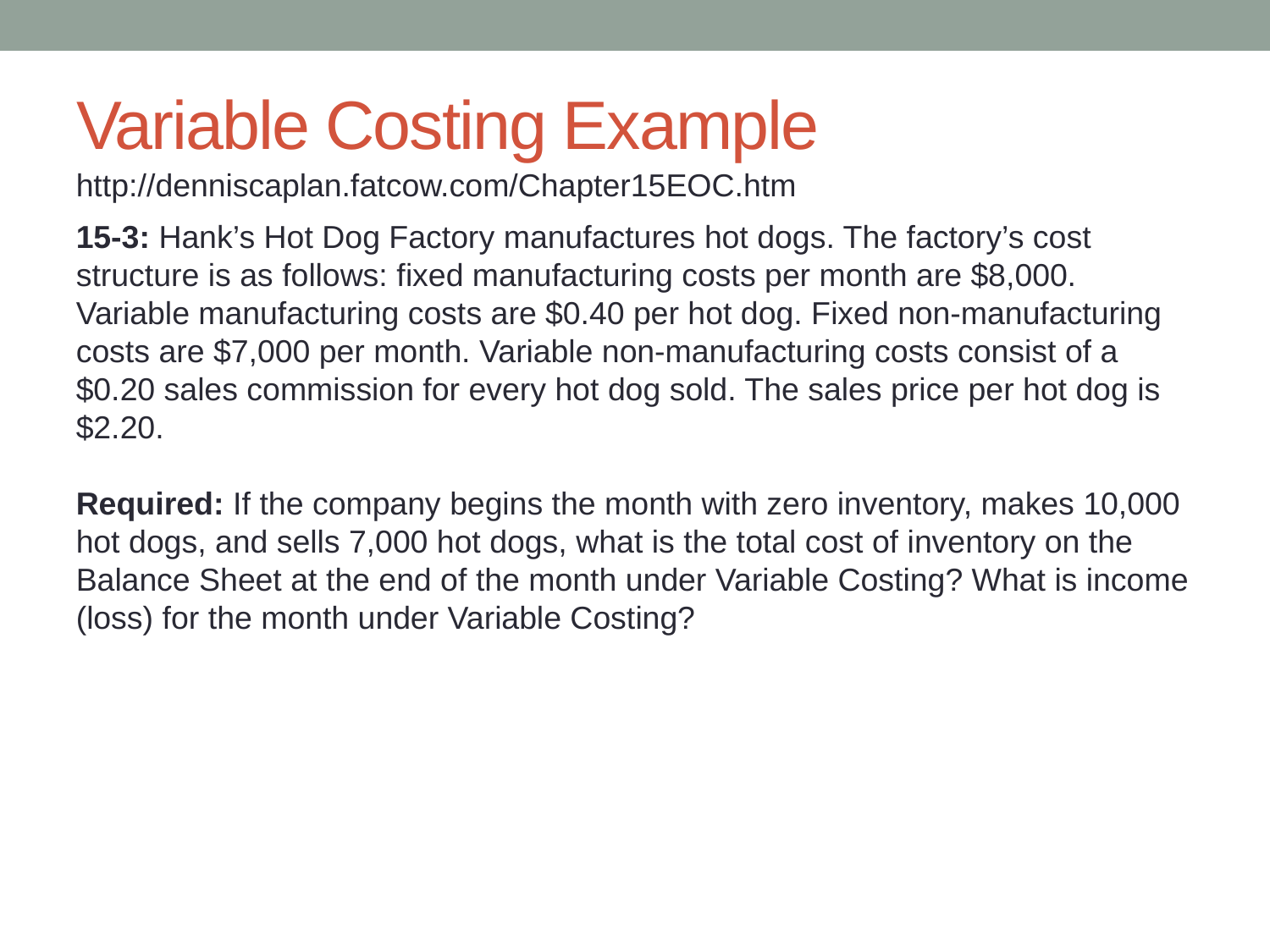

# Variable Costing Example
http://denniscaplan.fatcow.com/Chapter15EOC.htm
15-3: Hank’s Hot Dog Factory manufactures hot dogs. The factory’s cost structure is as follows: fixed manufacturing costs per month are $8,000. Variable manufacturing costs are $0.40 per hot dog. Fixed non-manufacturing costs are $7,000 per month. Variable non-manufacturing costs consist of a $0.20 sales commission for every hot dog sold. The sales price per hot dog is $2.20.

Required: If the company begins the month with zero inventory, makes 10,000 hot dogs, and sells 7,000 hot dogs, what is the total cost of inventory on the Balance Sheet at the end of the month under Variable Costing? What is income (loss) for the month under Variable Costing?